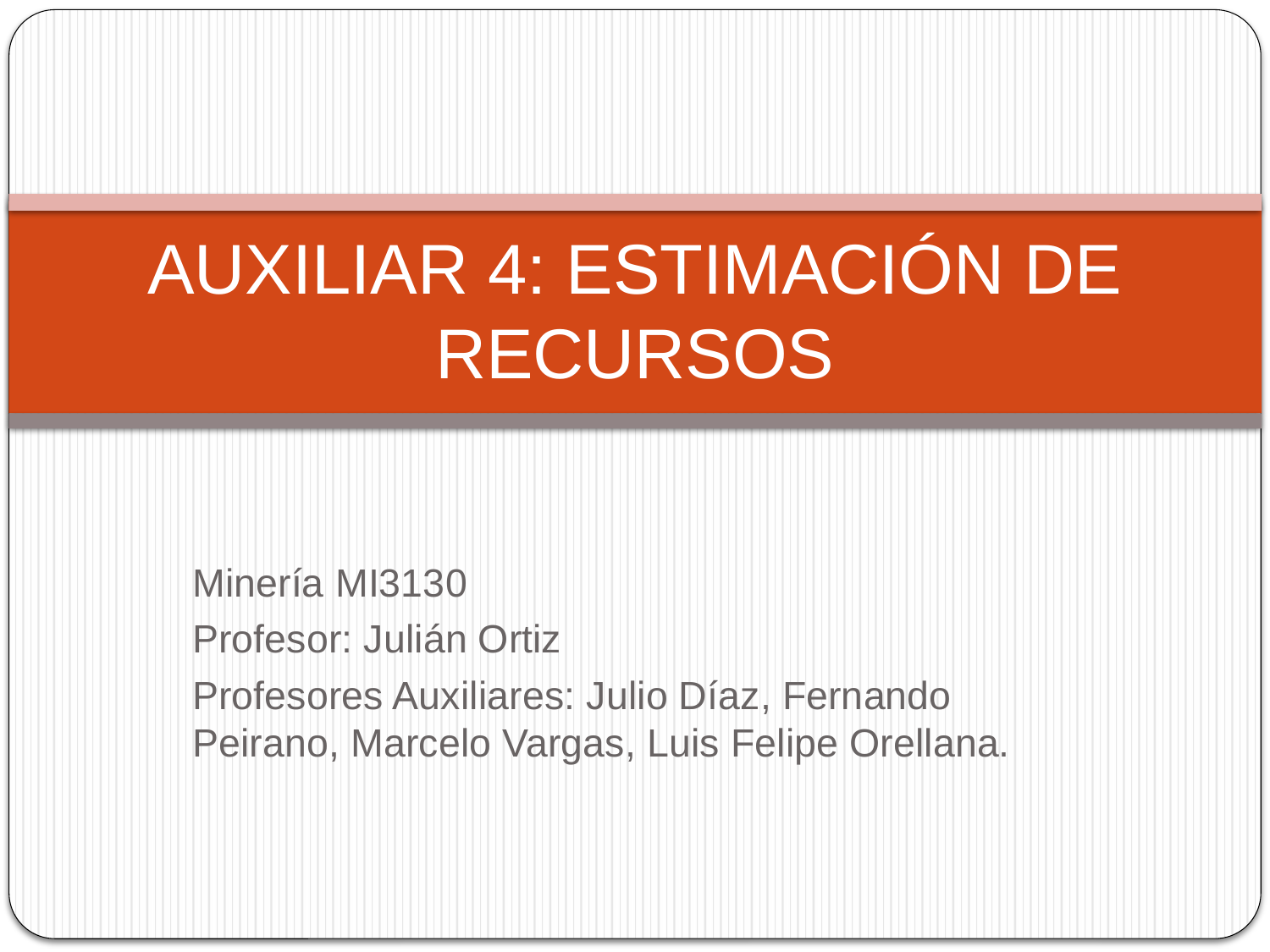

# Auxiliar 4: estimación de recursos
Minería MI3130
Profesor: Julián Ortiz
Profesores Auxiliares: Julio Díaz, Fernando Peirano, Marcelo Vargas, Luis Felipe Orellana.